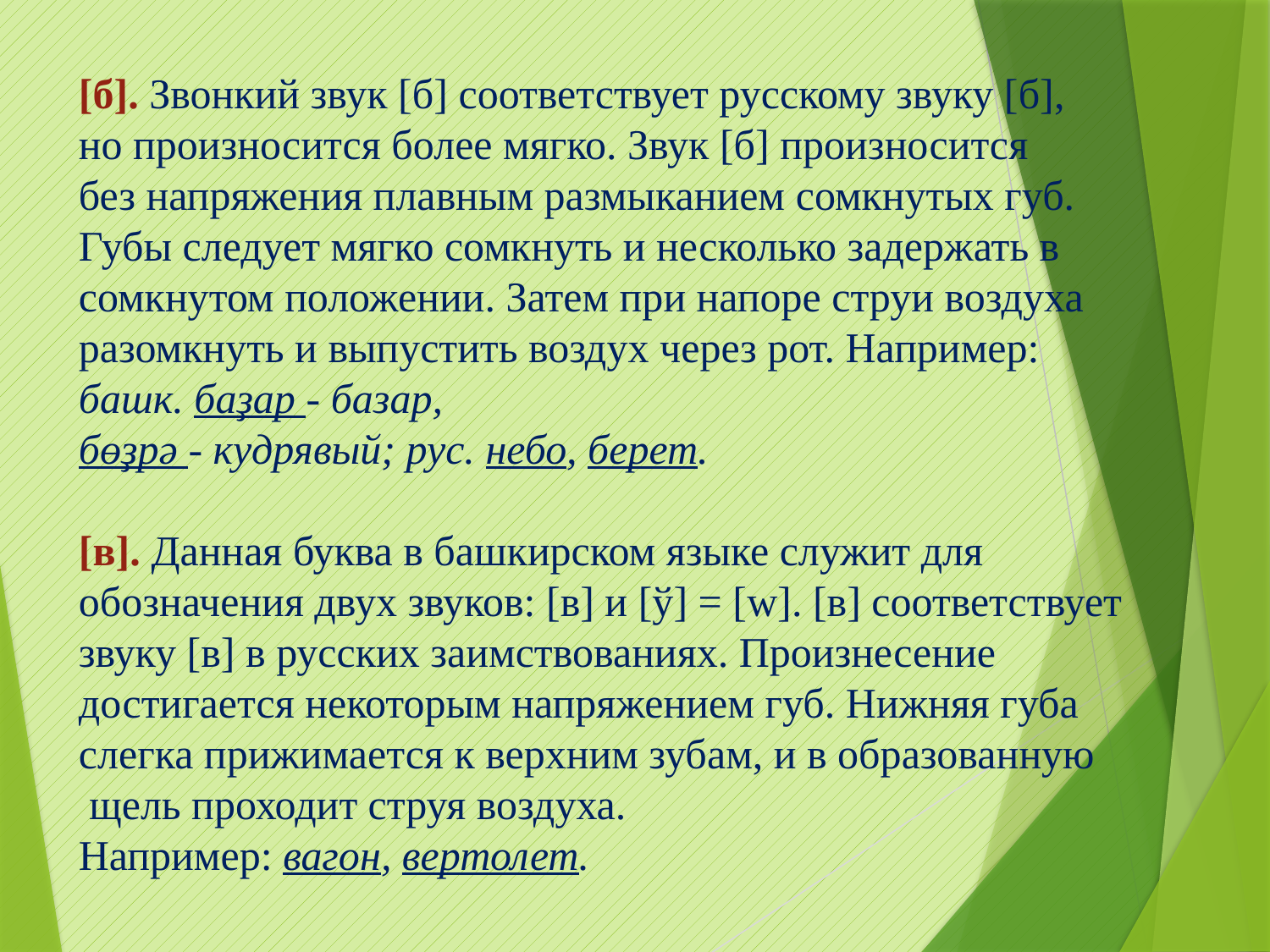

[б]. Звонкий звук [б] соответствует русскому звуку [б],
но произносится более мягко. Звук [б] произносится
без напряжения плавным размыканием сомкнутых губ.
Губы следует мягко сомкнуть и несколько задержать в сомкнутом положении. Затем при напоре струи воздуха разомкнуть и выпустить воздух через рот. Например: башк. баҙар - базар,
бөҙрә - кудрявый; рус. небо, берет.

[в]. Данная буква в башкирском языке служит для
обозначения двух звуков: [в] и [ў] = [w]. [в] соответствует звуку [в] в русских заимствованиях. Произнесение
достигается некоторым напряжением губ. Нижняя губа
слегка прижимается к верхним зубам, и в образованную
 щель проходит струя воздуха.
Например: вагон, вертолет.